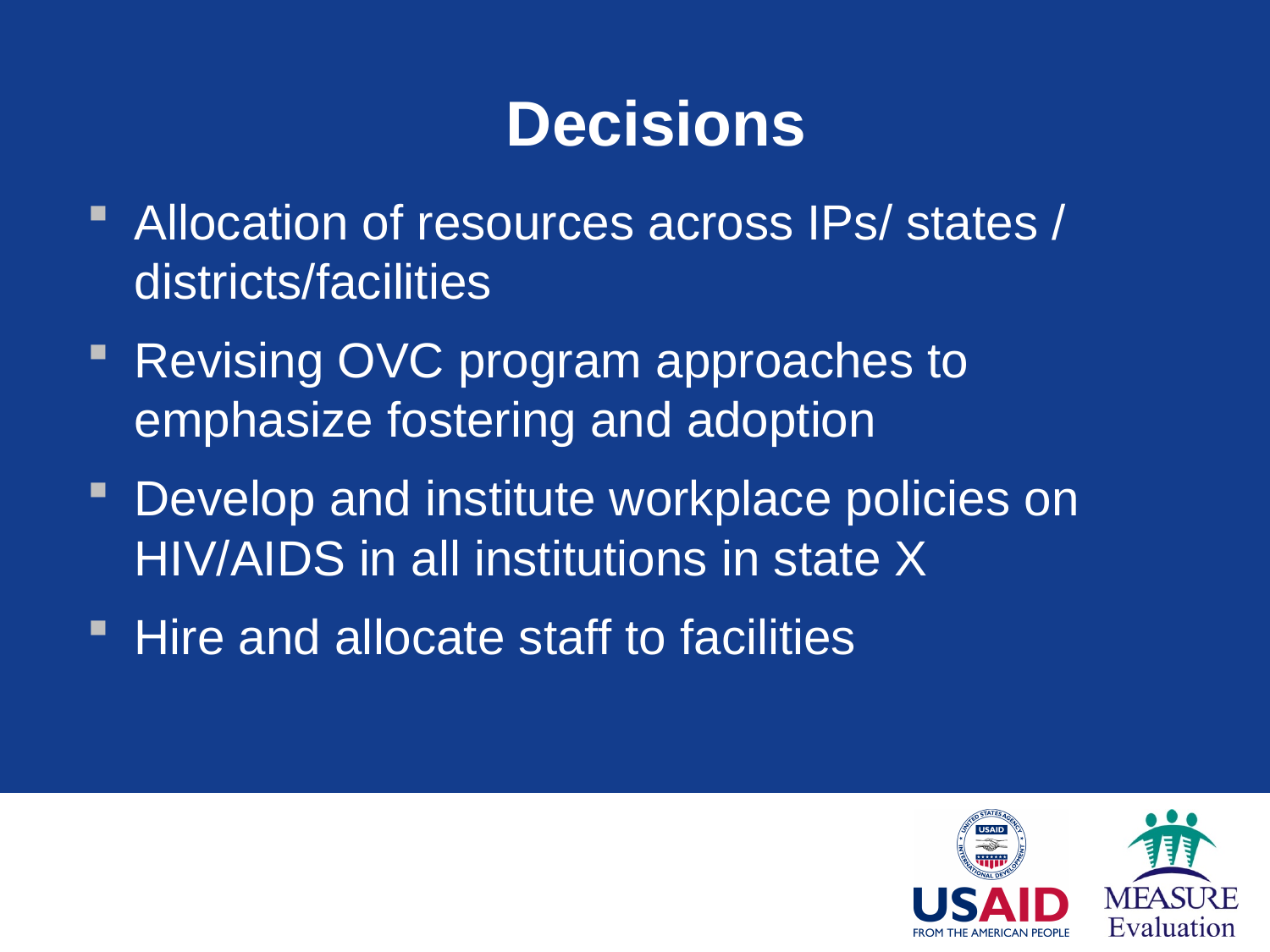

# Decisions
Allocation of resources across IPs/ states / districts/facilities
Revising OVC program approaches to emphasize fostering and adoption
Develop and institute workplace policies on HIV/AIDS in all institutions in state X
Hire and allocate staff to facilities